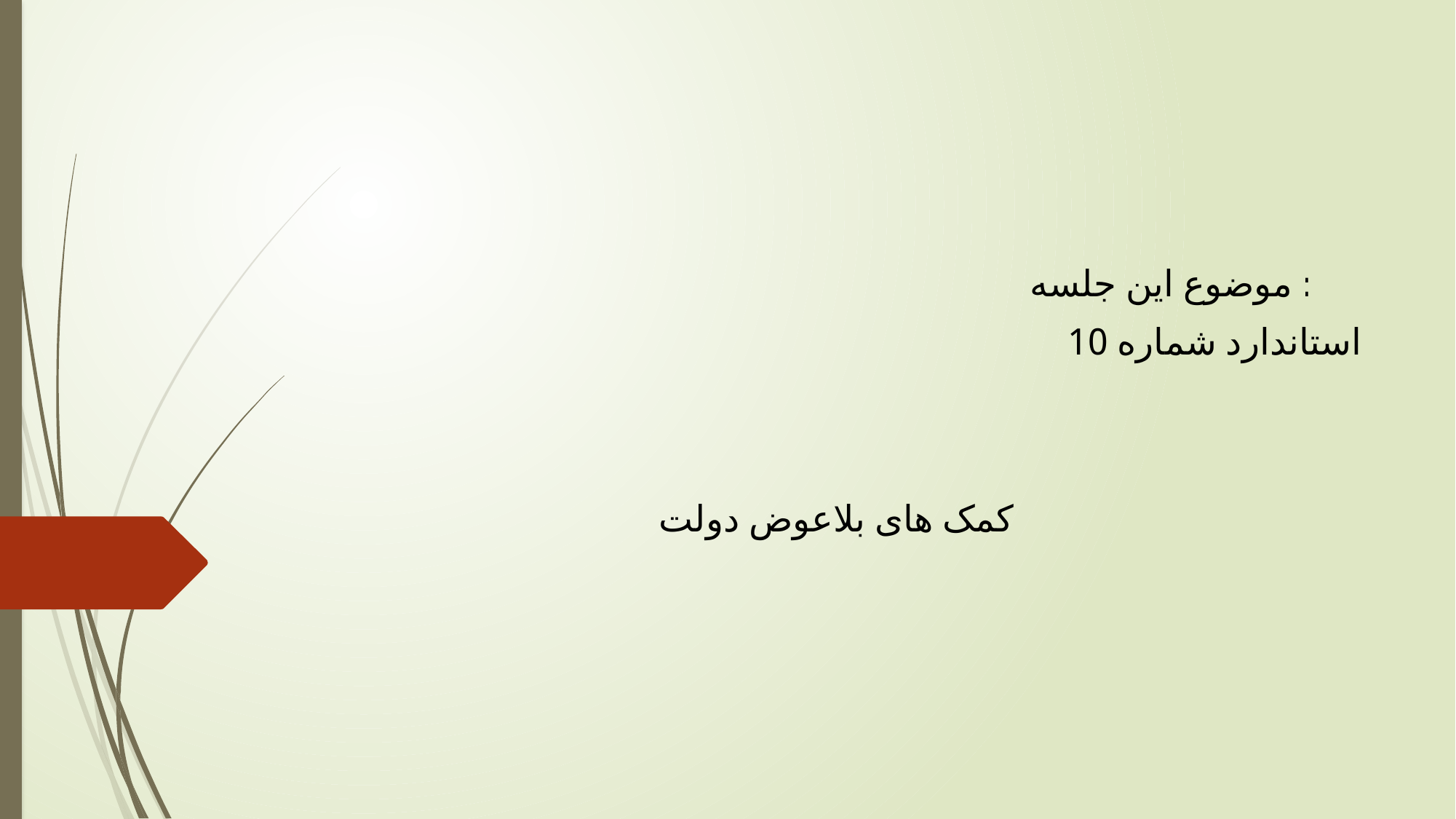

موضوع این جلسه :
استاندارد شماره 10

کمک های بلاعوض دولت